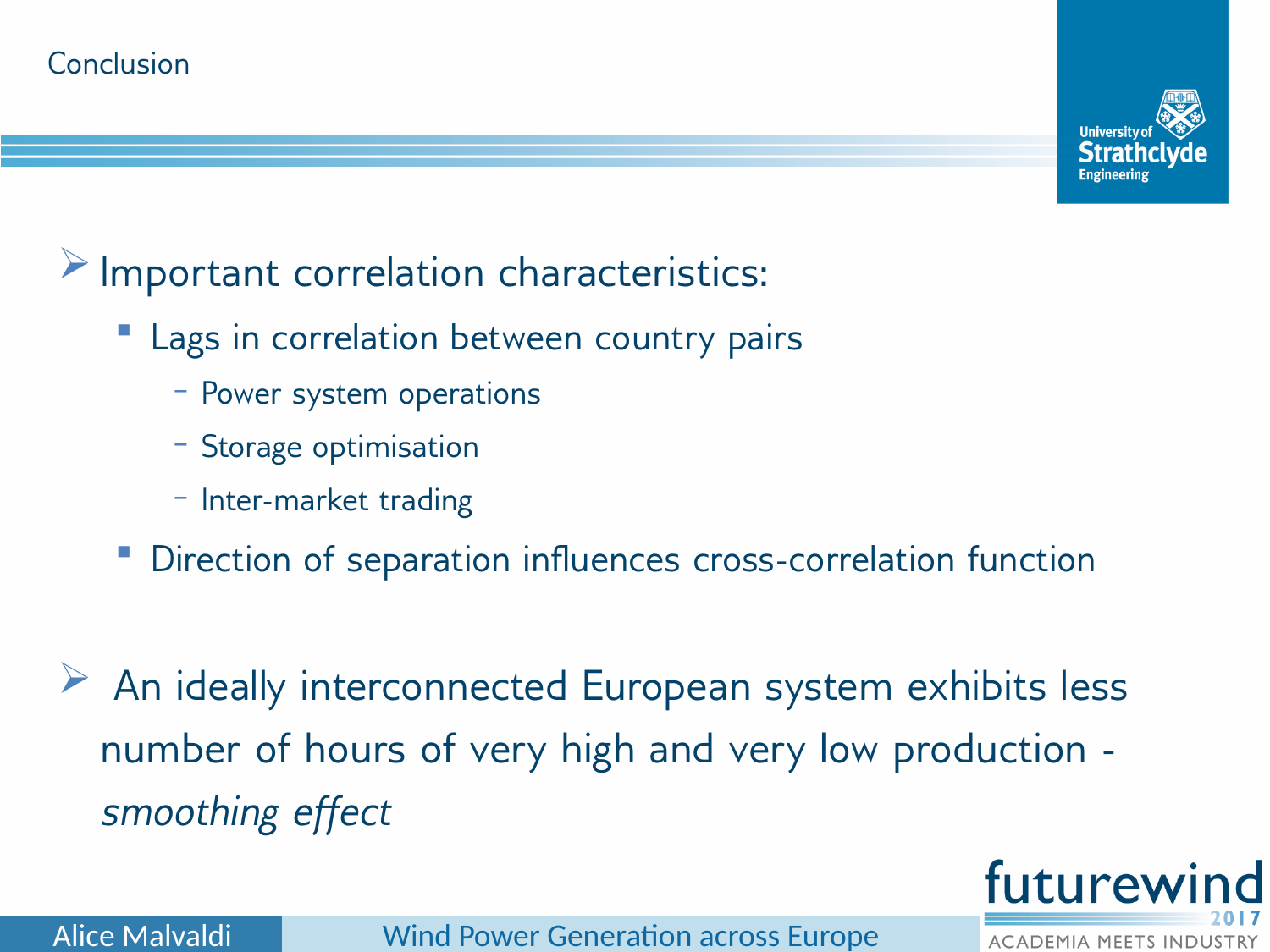

Conclusion
Important correlation characteristics:
Lags in correlation between country pairs
Power system operations
Storage optimisation
Inter-market trading
Direction of separation influences cross-correlation function

 An ideally interconnected European system exhibits less number of hours of very high and very low production - smoothing effect